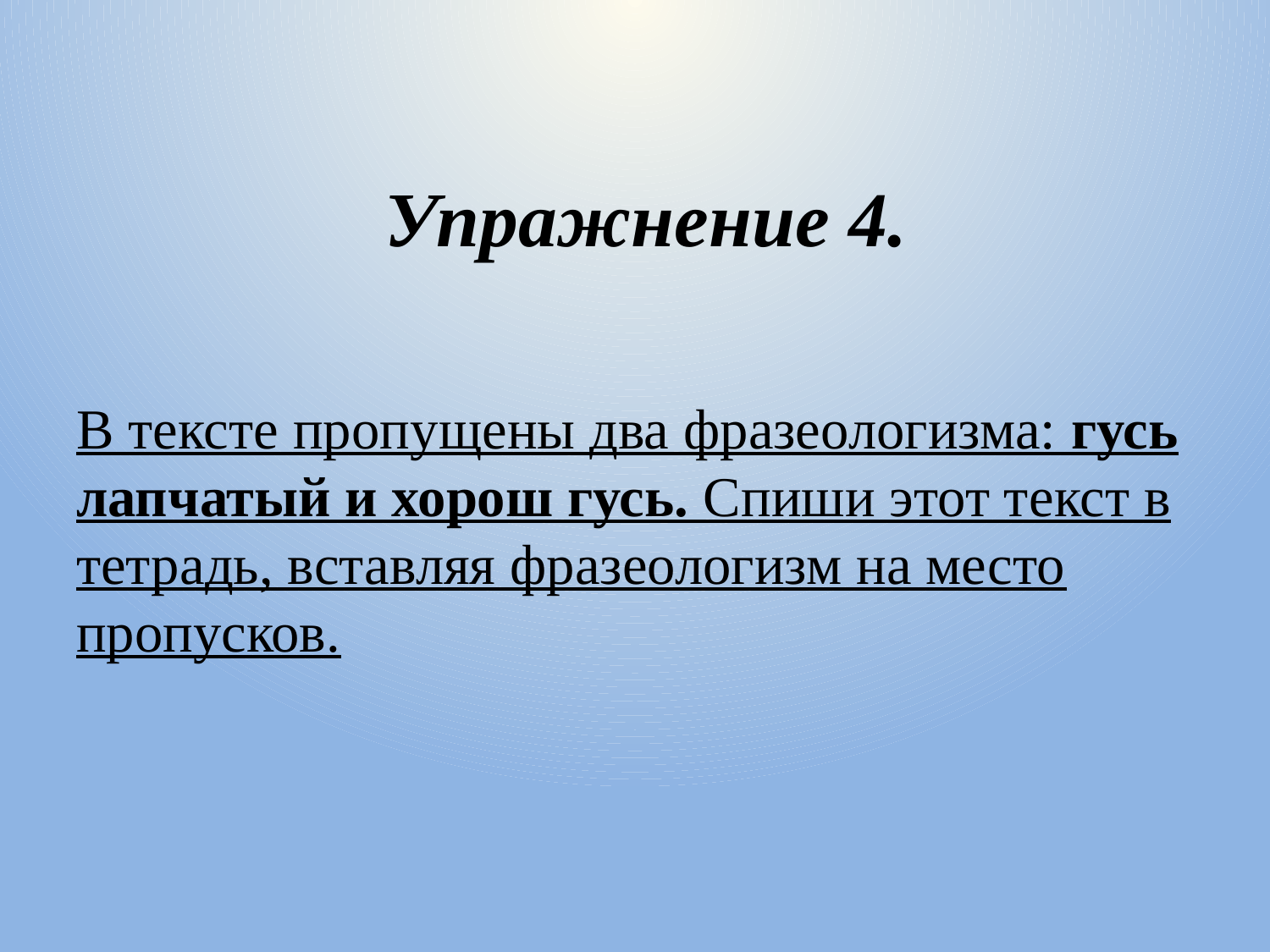

# Упражнение 4.
В тексте пропущены два фразеологизма: гусь лапчатый и хорош гусь. Спиши этот текст в тетрадь, вставляя фразеологизм на место пропусков.